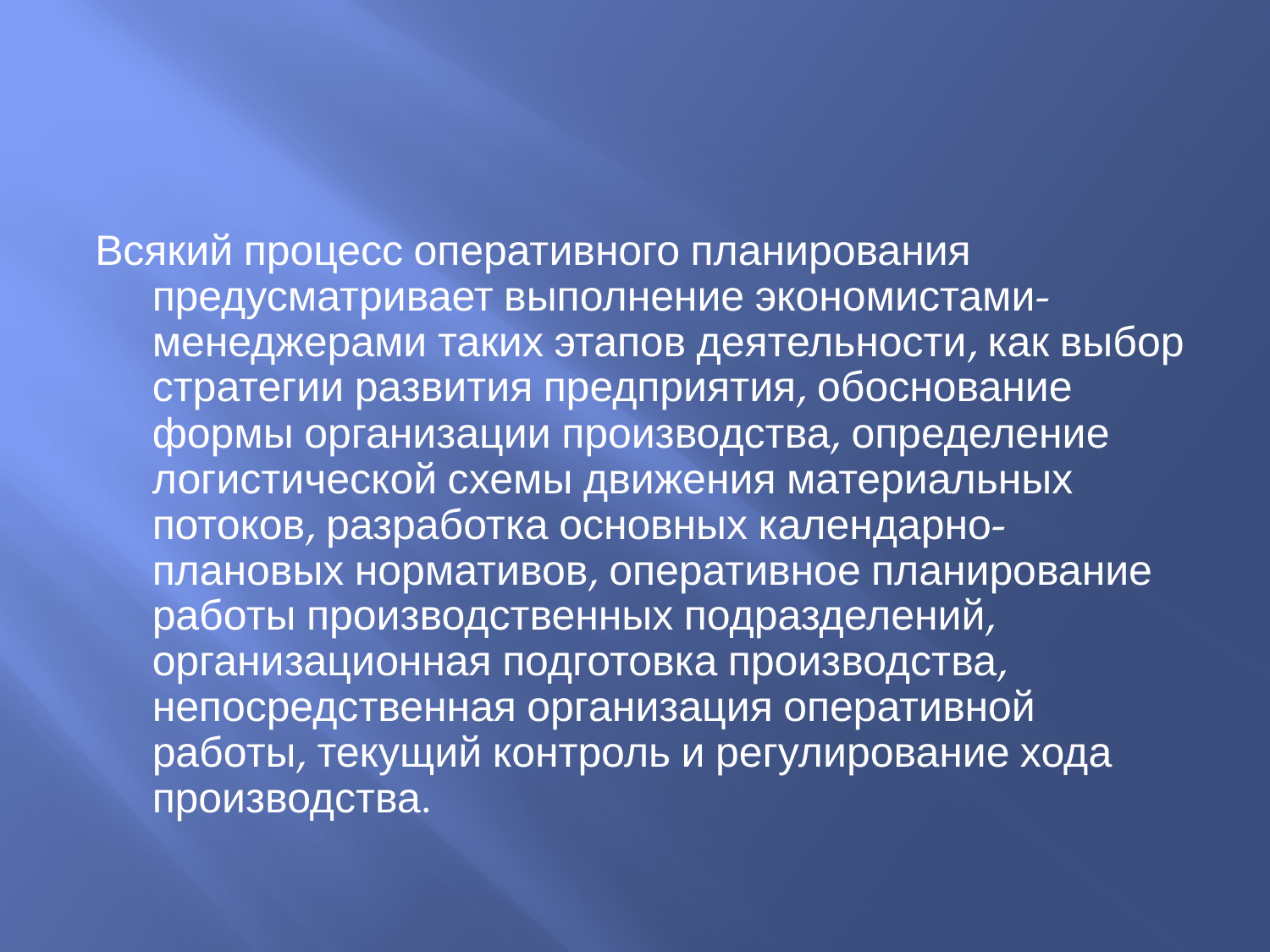

Всякий процесс оперативного планирования предусматривает выполнение экономистами-менеджерами таких этапов деятельности, как выбор стратегии развития предприятия, обоснование формы организации производства, определение логистической схемы движения материальных потоков, разработка основных календарно-плановых нормативов, оперативное планирование работы производственных подразделений, организационная подготовка производства, непосредственная организация оперативной работы, текущий контроль и регулирование хода производства.